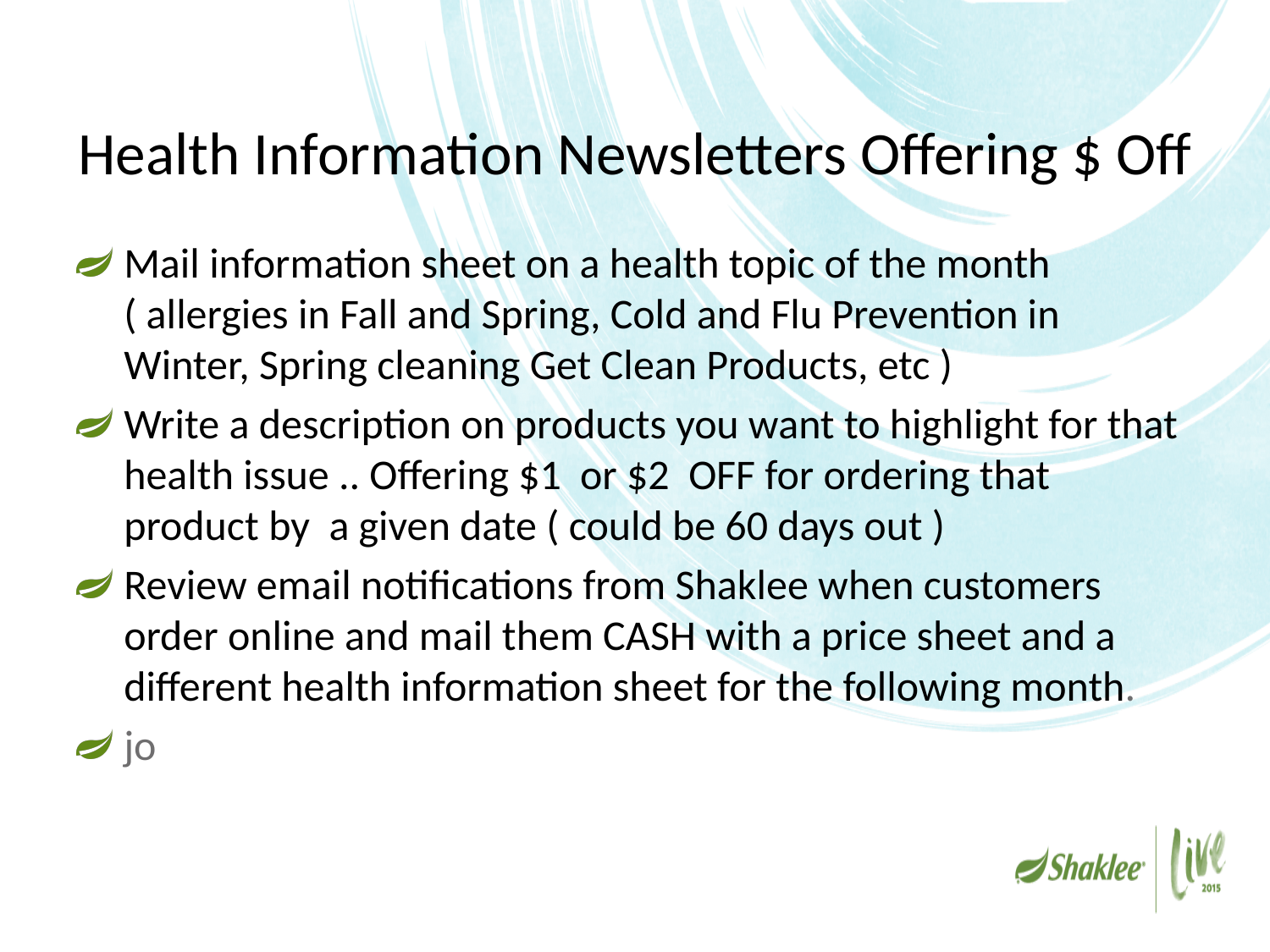

# Health Information Newsletters Offering $ Off
Mail information sheet on a health topic of the month ( allergies in Fall and Spring, Cold and Flu Prevention in Winter, Spring cleaning Get Clean Products, etc )
Write a description on products you want to highlight for that health issue .. Offering $1  or $2  OFF for ordering that product by  a given date ( could be 60 days out )
Review email notifications from Shaklee when customers order online and mail them CASH with a price sheet and a different health information sheet for the following month.
jo